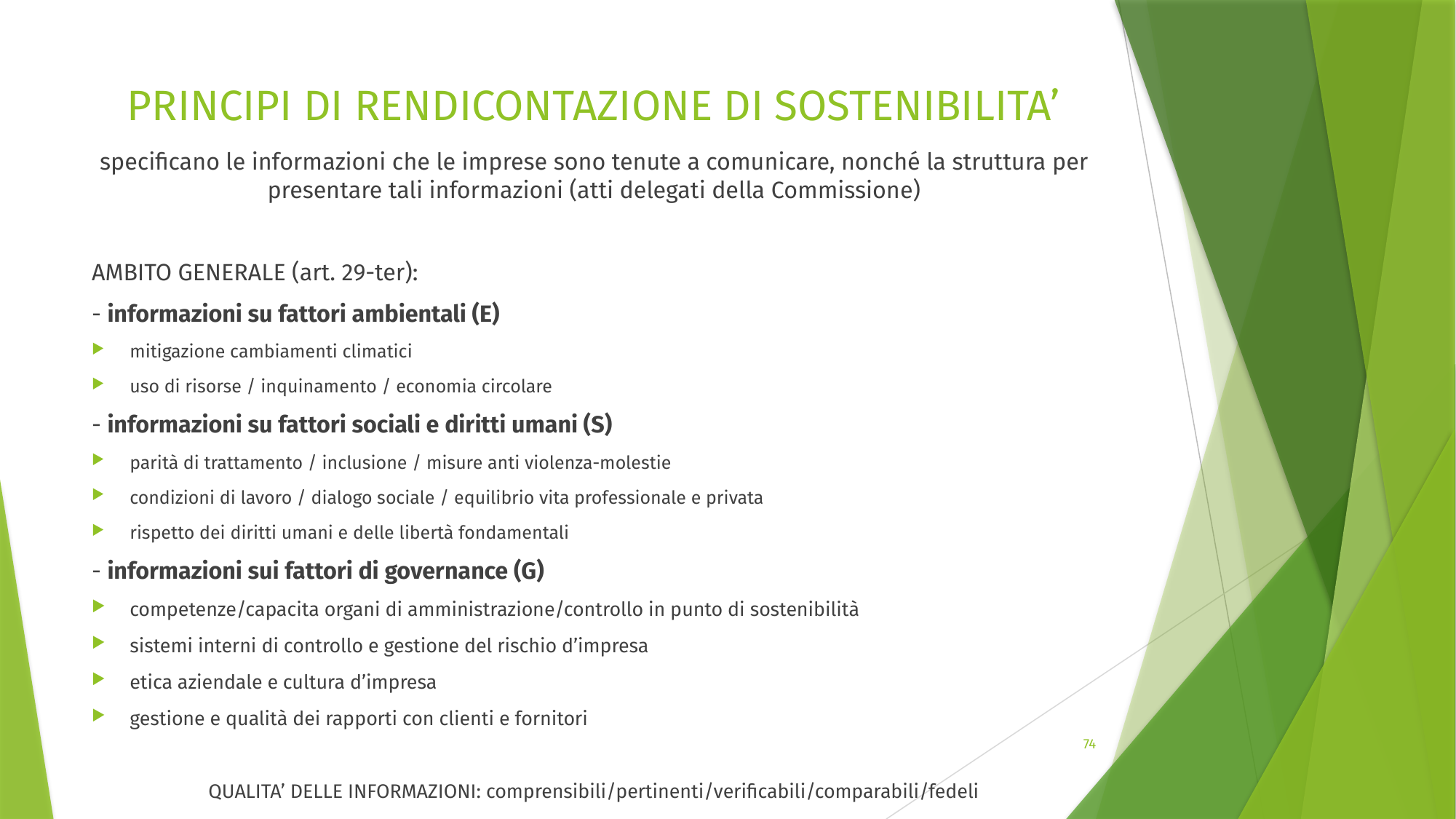

# PRINCIPI DI RENDICONTAZIONE DI SOSTENIBILITA’
specificano le informazioni che le imprese sono tenute a comunicare, nonché la struttura per presentare tali informazioni (atti delegati della Commissione)

AMBITO GENERALE (art. 29-ter):
- informazioni su fattori ambientali (E)
mitigazione cambiamenti climatici
uso di risorse / inquinamento / economia circolare
- informazioni su fattori sociali e diritti umani (S)
parità di trattamento / inclusione / misure anti violenza-molestie
condizioni di lavoro / dialogo sociale / equilibrio vita professionale e privata
rispetto dei diritti umani e delle libertà fondamentali
- informazioni sui fattori di governance (G)
competenze/capacita organi di amministrazione/controllo in punto di sostenibilità
sistemi interni di controllo e gestione del rischio d’impresa
etica aziendale e cultura d’impresa
gestione e qualità dei rapporti con clienti e fornitori

QUALITA’ DELLE INFORMAZIONI: comprensibili/pertinenti/verificabili/comparabili/fedeli
74